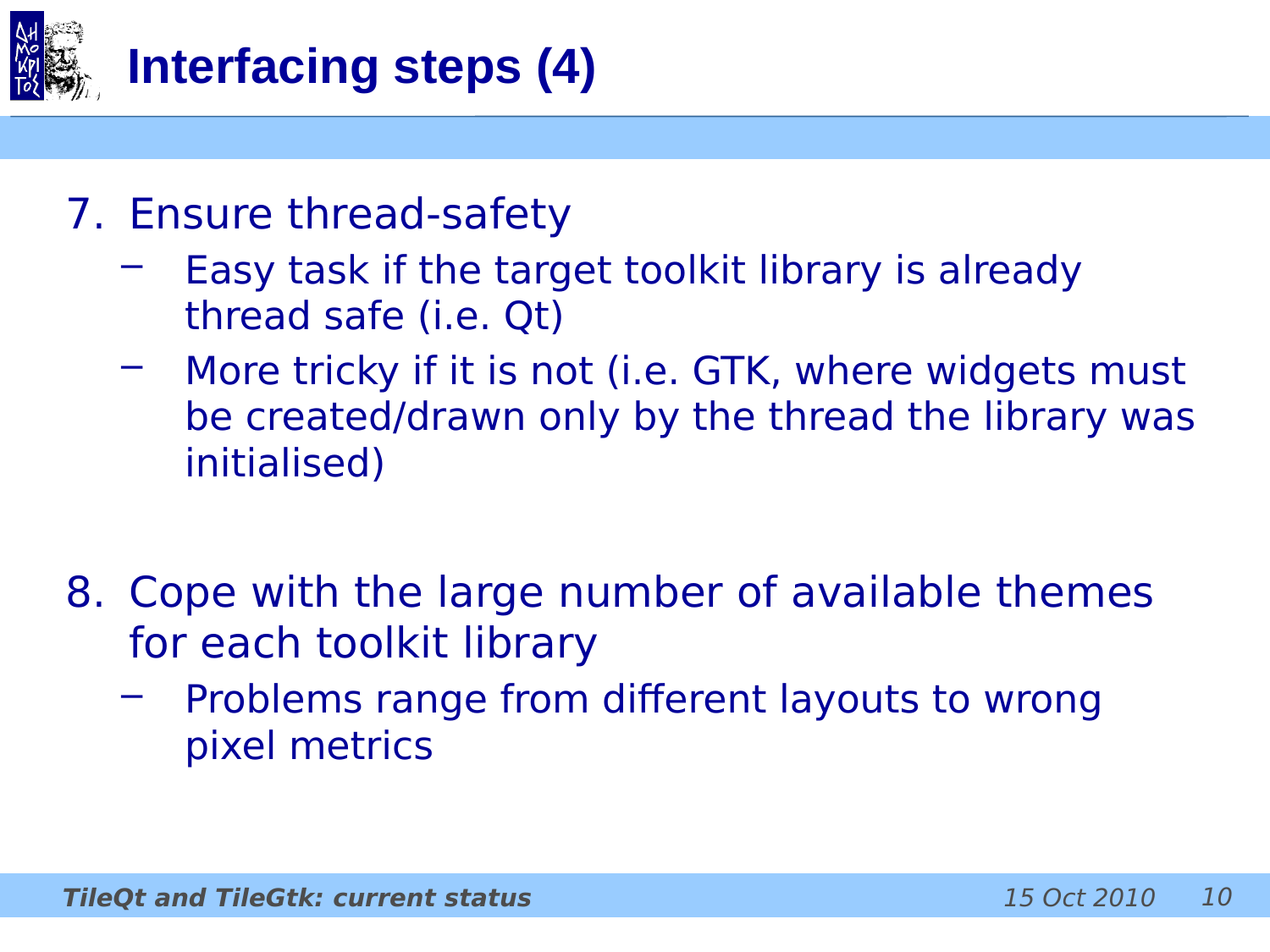

# Interfacing steps (4)
Ensure thread-safety
Easy task if the target toolkit library is already thread safe (i.e. Qt)
More tricky if it is not (i.e. GTK, where widgets must be created/drawn only by the thread the library was initialised)

Cope with the large number of available themes for each toolkit library
Problems range from different layouts to wrong pixel metrics
10
TileQt and TileGtk: current status
15 Oct 2010